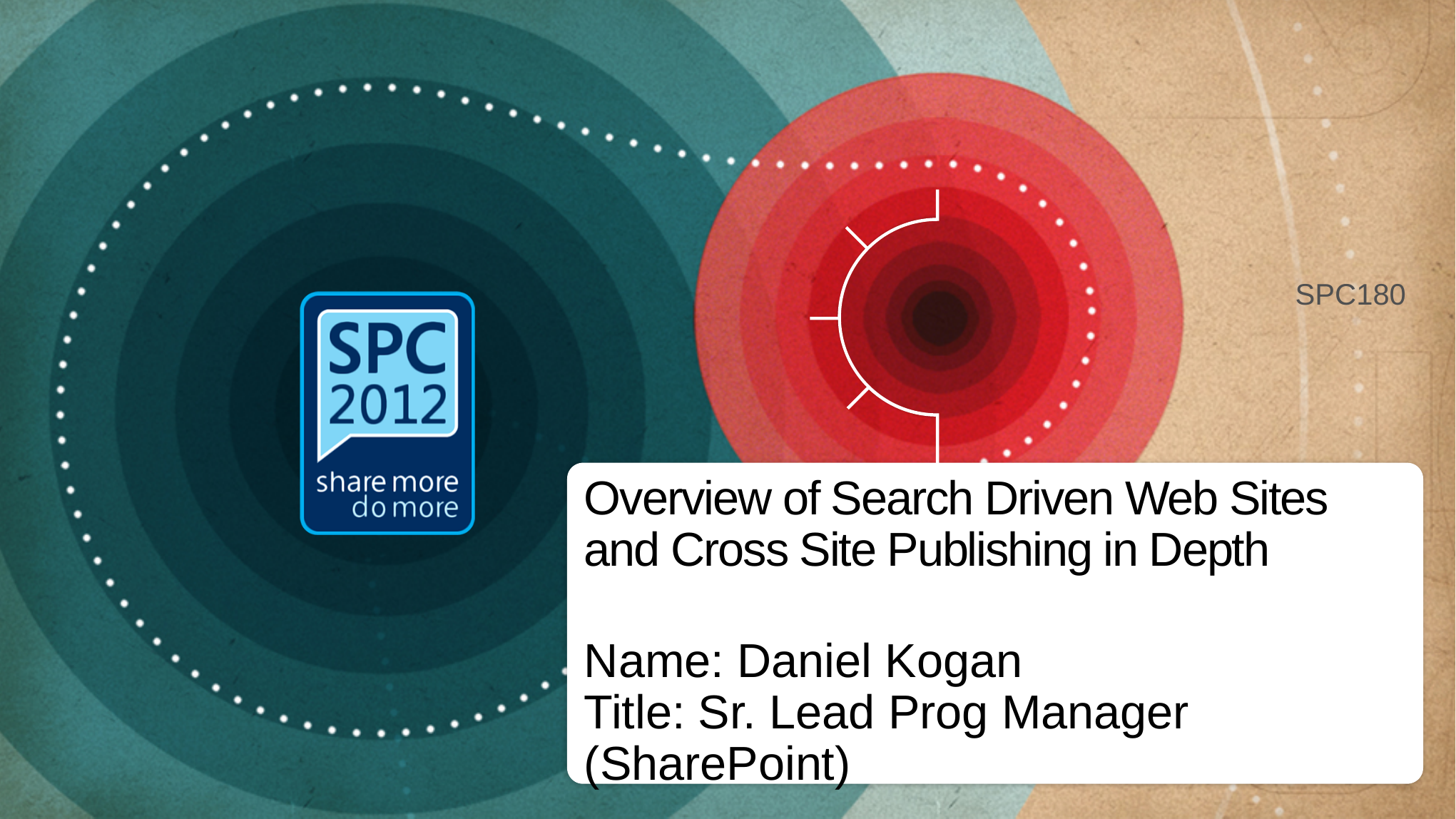

SPC180
# Overview of Search Driven Web Sites and Cross Site Publishing in Depth
Name: Daniel Kogan
Title: Sr. Lead Prog Manager (SharePoint)